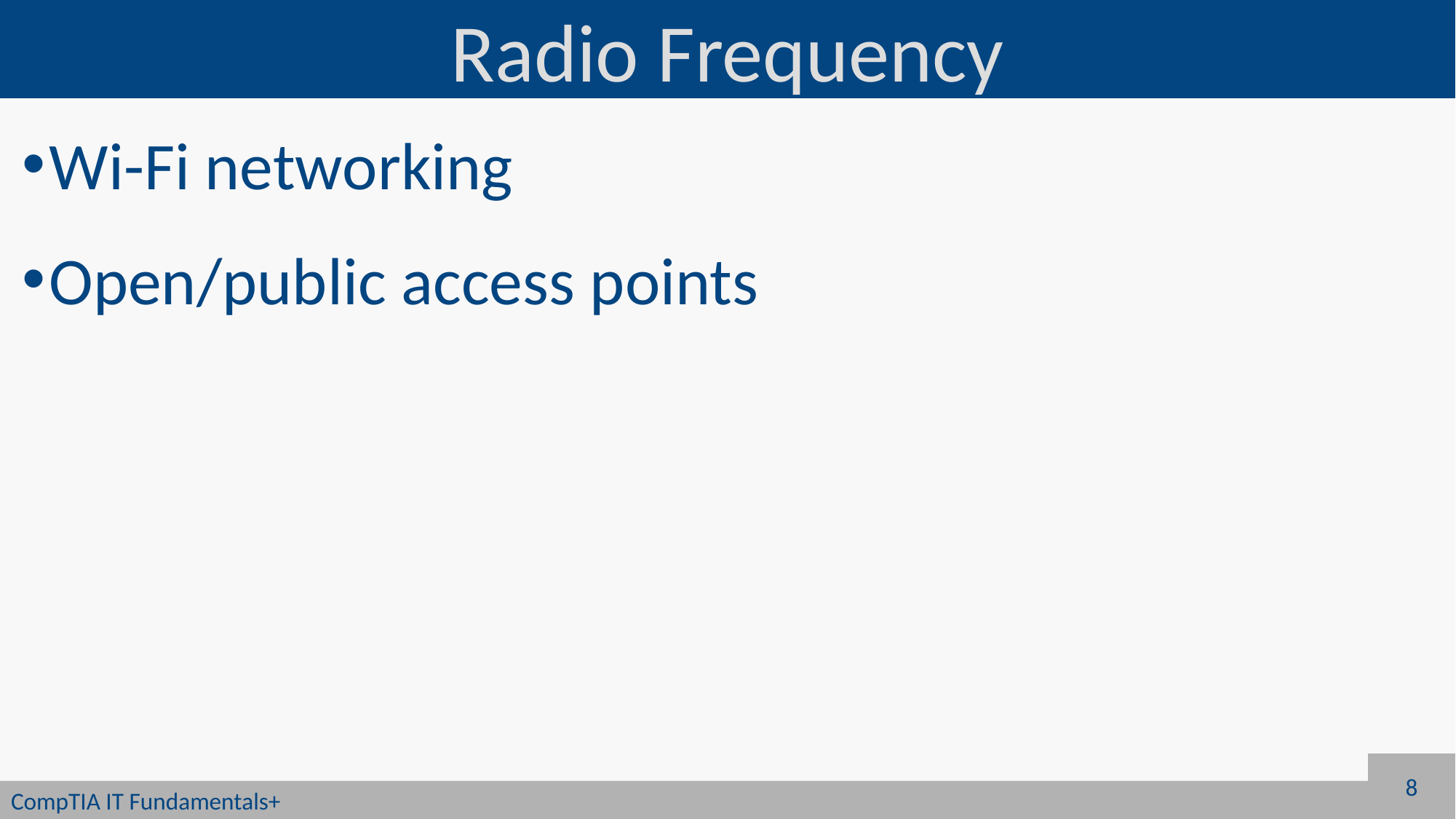

# Radio Frequency
Wi-Fi networking
Open/public access points
8
CompTIA IT Fundamentals+